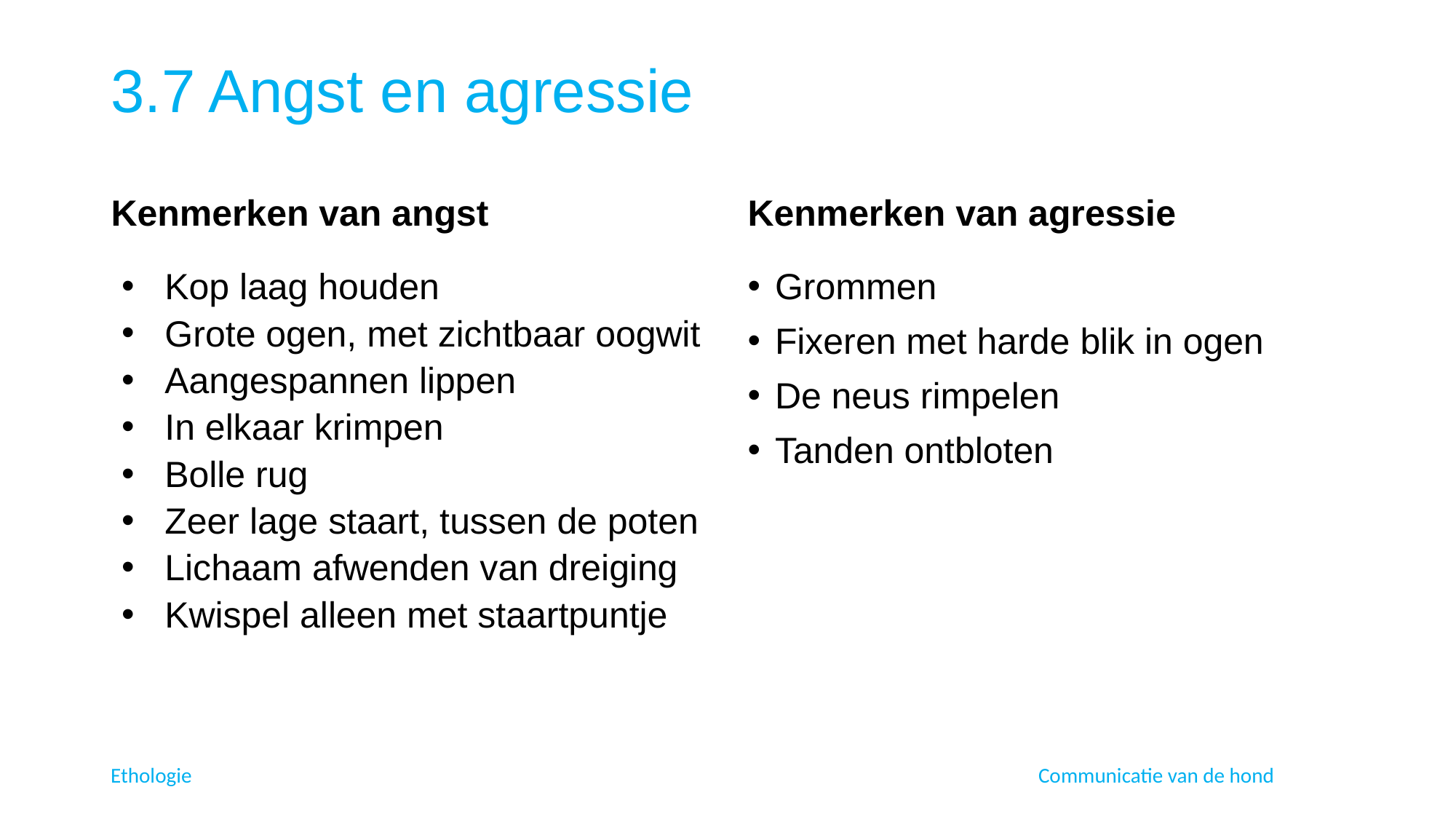

# 3.7 Angst en agressie
Kenmerken van angst
Kenmerken van agressie
Kop laag houden
Grote ogen, met zichtbaar oogwit
Aangespannen lippen
In elkaar krimpen
Bolle rug
Zeer lage staart, tussen de poten
Lichaam afwenden van dreiging
Kwispel alleen met staartpuntje

Grommen
Fixeren met harde blik in ogen
De neus rimpelen
Tanden ontbloten
Ethologie
Communicatie van de hond